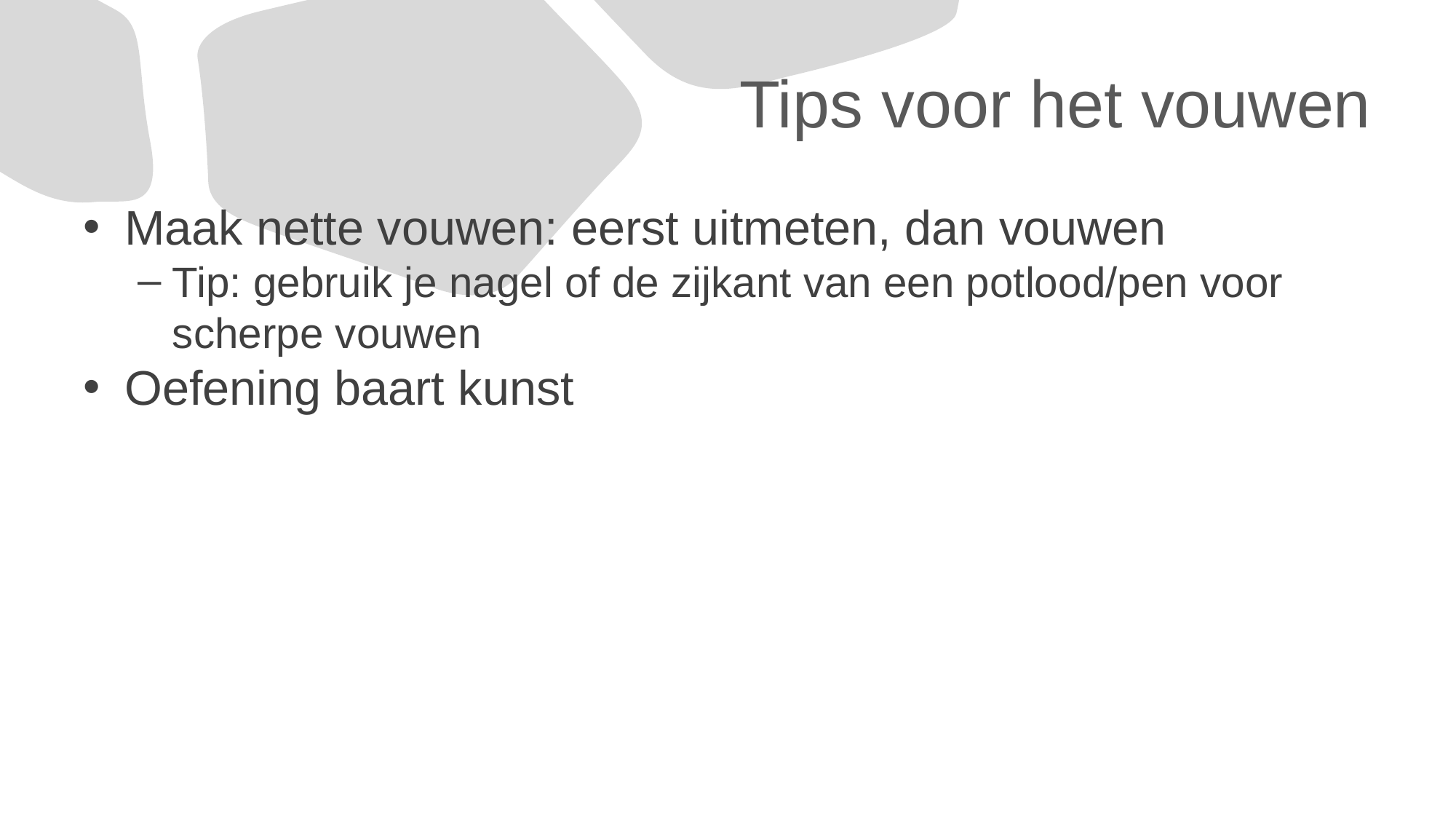

# Tips voor het vouwen
Maak nette vouwen: eerst uitmeten, dan vouwen
Tip: gebruik je nagel of de zijkant van een potlood/pen voor scherpe vouwen
Oefening baart kunst